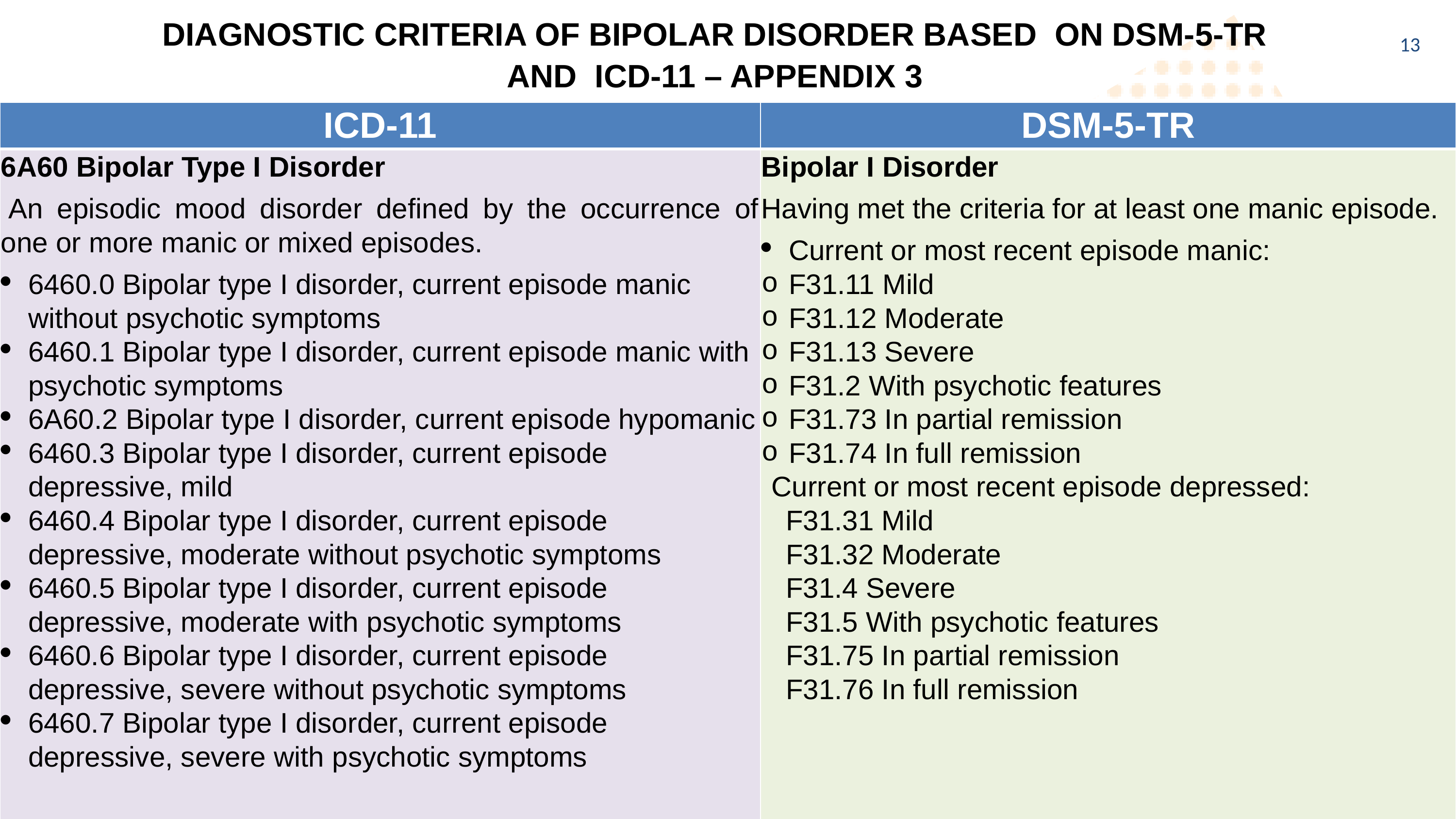

DIAGNOSTIC CRITERIA OF BIPOLAR DISORDER BASED  ON DSM-5-TR AND  ICD-11 – APPENDIX 3
13

| ICD-11 | DSM-5-TR |
| --- | --- |
| 6A60 Bipolar Type I Disorder  An episodic mood disorder defined by the occurrence of one or more manic or mixed episodes. 6460.0 Bipolar type I disorder, current episode manic without psychotic symptoms 6460.1 Bipolar type I disorder, current episode manic with psychotic symptoms 6A60.2 Bipolar type I disorder, current episode hypomanic 6460.3 Bipolar type I disorder, current episode depressive, mild 6460.4 Bipolar type I disorder, current episode depressive, moderate without psychotic symptoms 6460.5 Bipolar type I disorder, current episode depressive, moderate with psychotic symptoms 6460.6 Bipolar type I disorder, current episode depressive, severe without psychotic symptoms 6460.7 Bipolar type I disorder, current episode depressive, severe with psychotic symptoms | Bipolar I Disorder Having met the criteria for at least one manic episode. Current or most recent episode manic: F31.11 Mild F31.12 Moderate F31.13 Severe F31.2 With psychotic features F31.73 In partial remission F31.74 In full remission Current or most recent episode depressed: F31.31 Mild F31.32 Moderate F31.4 Severe F31.5 With psychotic features F31.75 In partial remission F31.76 In full remission |

CPG MANAGEMENT OF BIPOLAR DISORDER (SECOND EDITION)